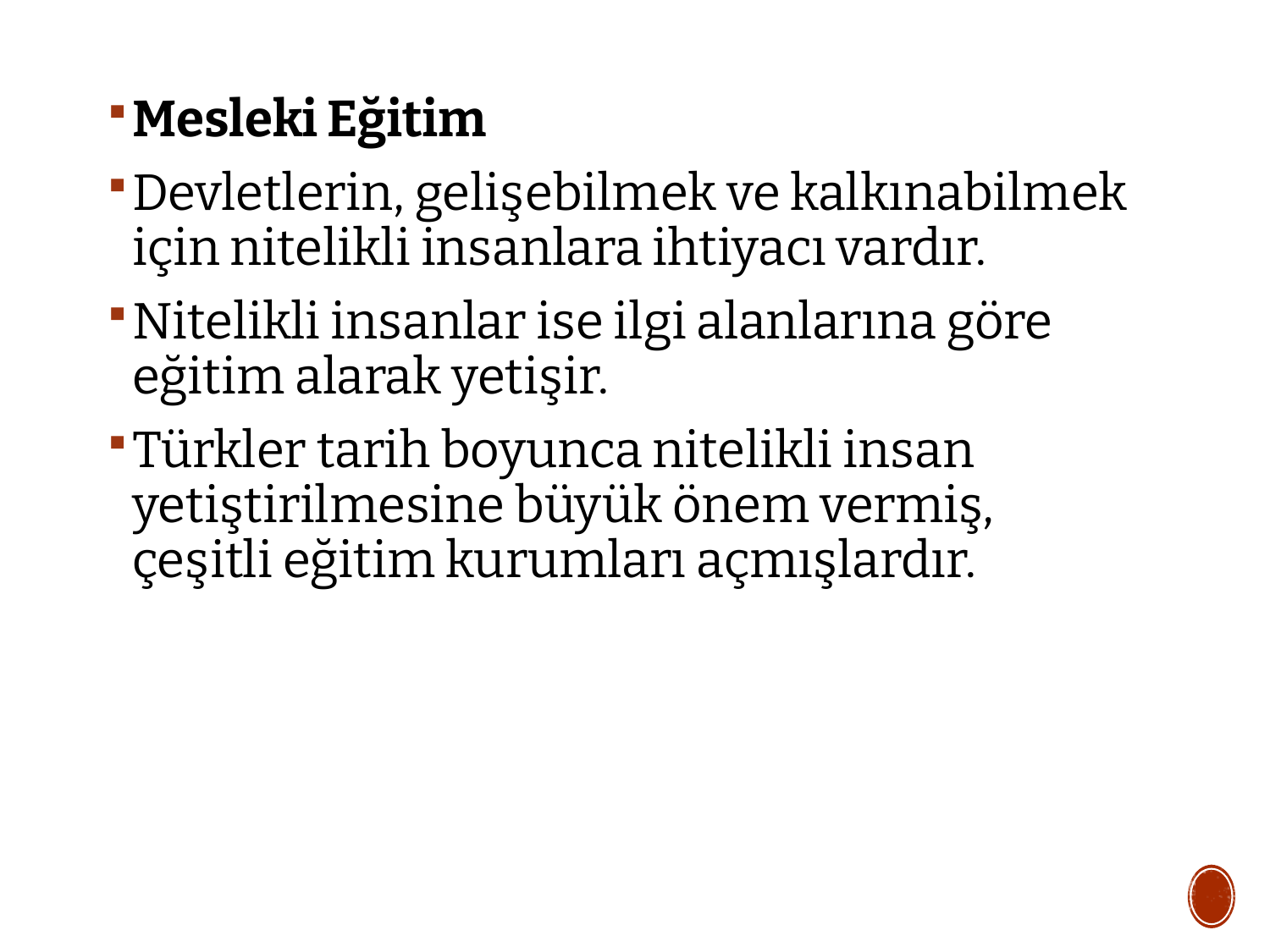

Mesleki Eğitim
Devletlerin, gelişebilmek ve kalkınabilmek için nitelikli insanlara ihtiyacı vardır.
Nitelikli insanlar ise ilgi alanlarına göre eğitim alarak yetişir.
Türkler tarih boyunca nitelikli insan yetiştirilmesine büyük önem vermiş, çeşitli eğitim kurumları açmışlardır.